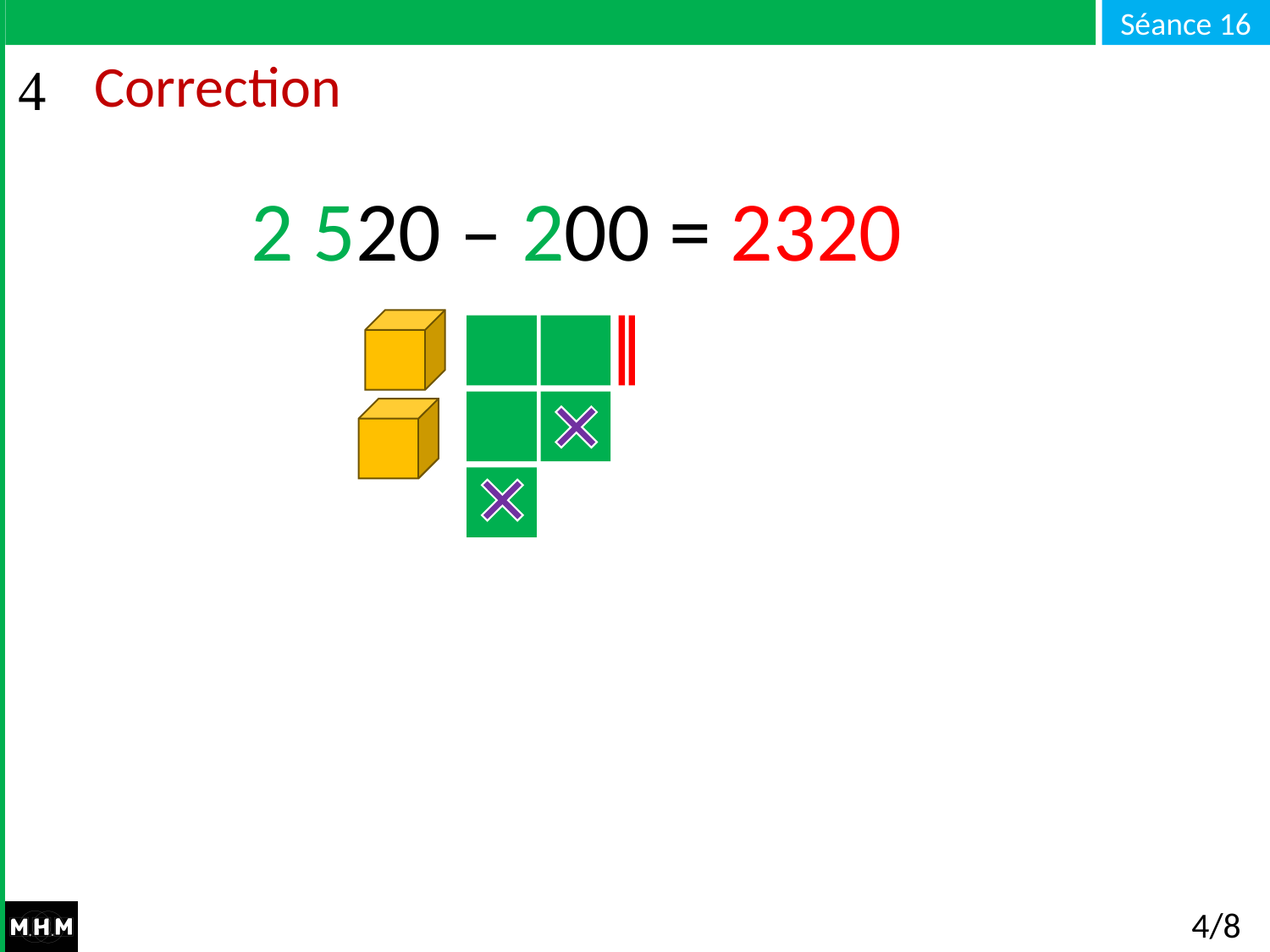

# Correction
2320
2 520 – 200 =

4/8